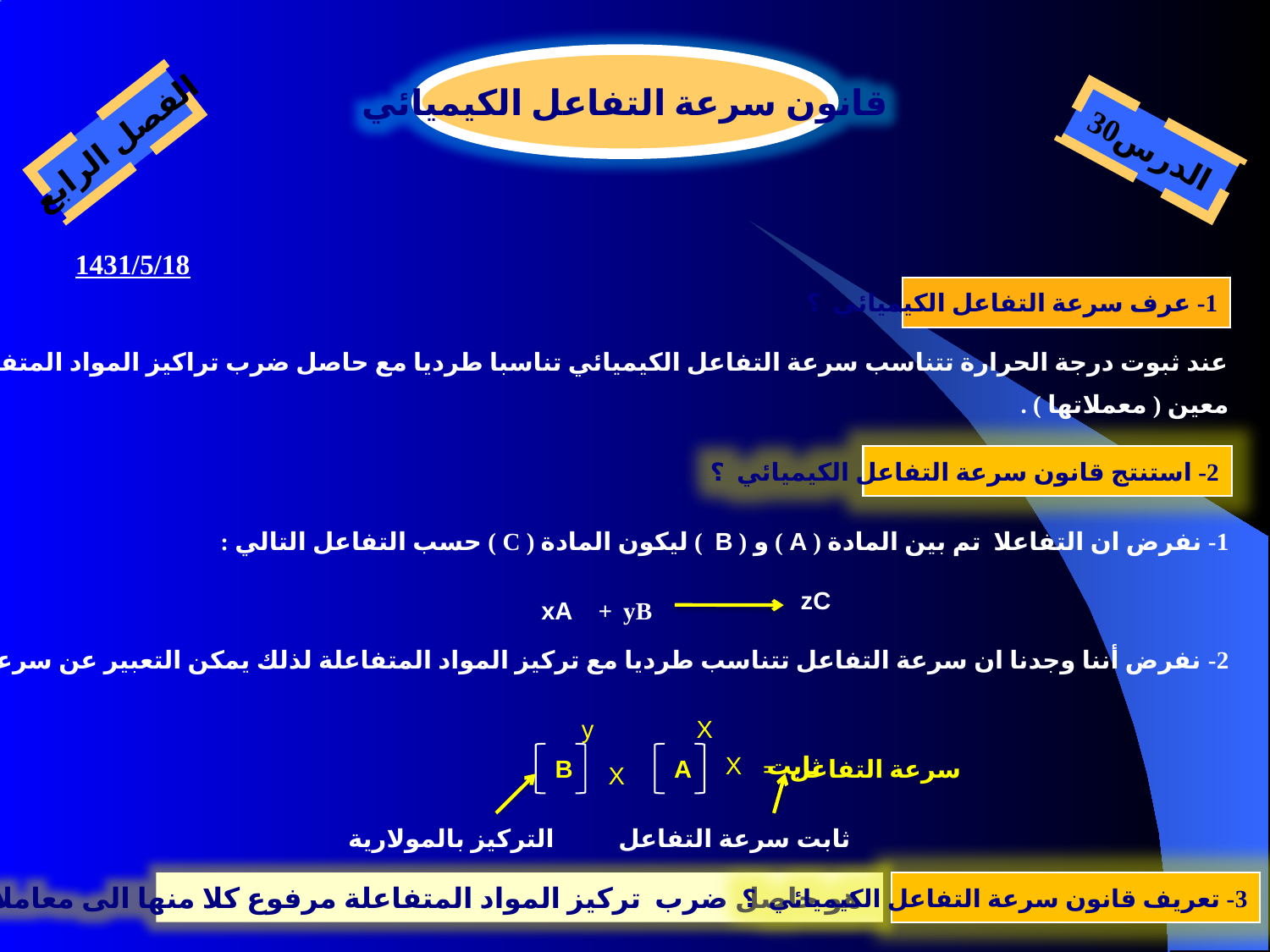

قانون سرعة التفاعل الكيميائي
الفصل الرابع
الدرس30
1431/5/18
1- عرف سرعة التفاعل الكيميائي  ؟
عند ثبوت درجة الحرارة تتناسب سرعة التفاعل الكيميائي تناسبا طرديا مع حاصل ضرب تراكيز المواد المتفاعلة مرفوع تركيز كل منها الى أس

معين ( معملاتها ) .

2- استنتج قانون سرعة التفاعل الكيميائي  ؟
1- نفرض ان التفاعلا  تم بين المادة ( A ) و ( B  ) ليكون المادة ( C ) حسب التفاعل التالي :
zC
xA
+
yB
2- نفرض أننا وجدنا ان سرعة التفاعل تتناسب طرديا مع تركيز المواد المتفاعلة لذلك يمكن التعبير عن سرعة التفاعل كما يلي  :
y
X
B

A

ثابت    X
سرعة التفاعل  =
X
التركيز بالمولارية
ثابت سرعة التفاعل
 هو حاصل ضرب  تركيز المواد المتفاعلة مرفوع كلا منها الى معاملاتها .
3- تعريف قانون سرعة التفاعل الكيميائي  ؟